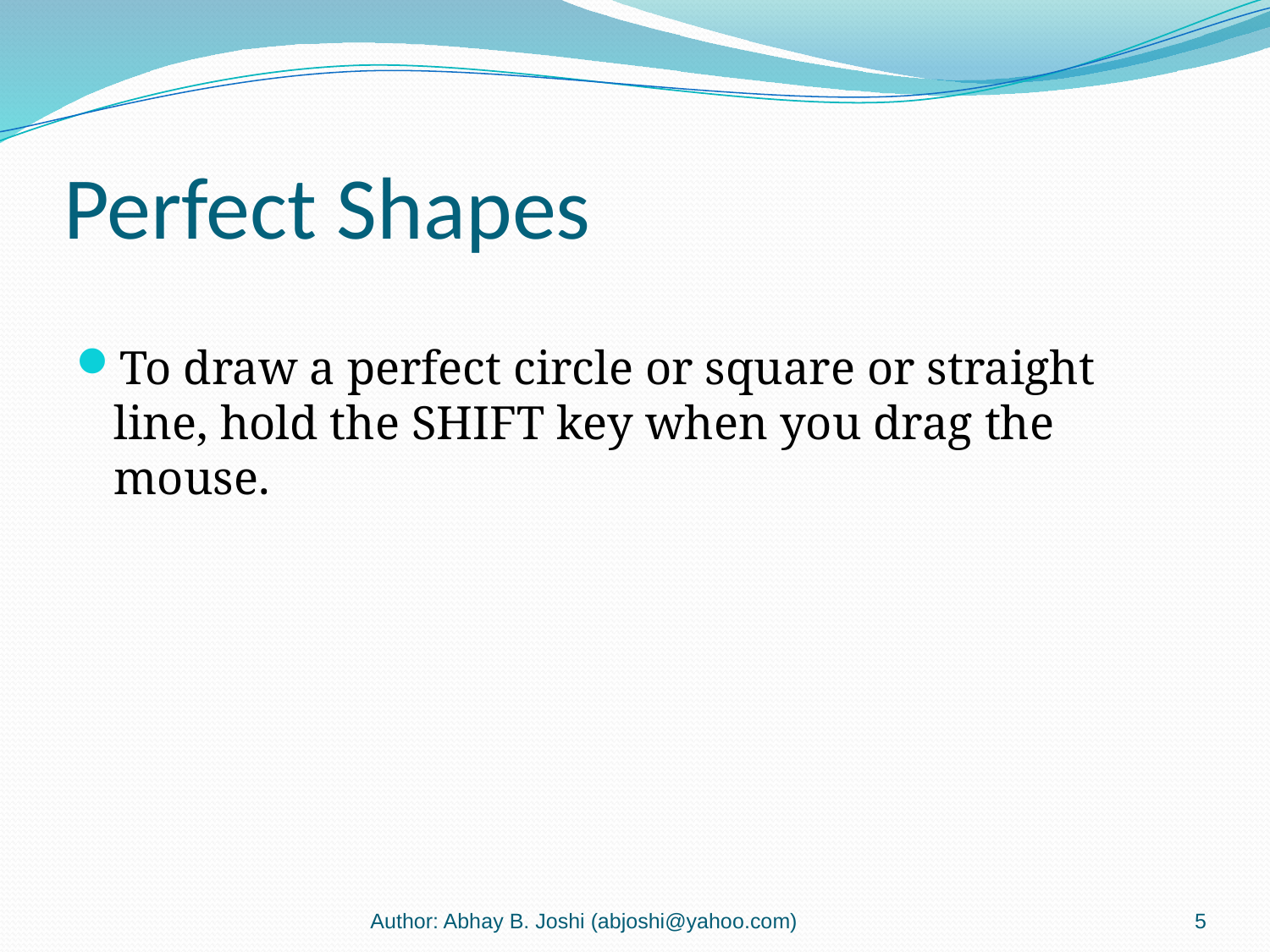

# Perfect Shapes

To draw a perfect circle or square or straight line, hold the SHIFT key when you drag the mouse.

Author: Abhay B. Joshi (abjoshi@yahoo.com)
5